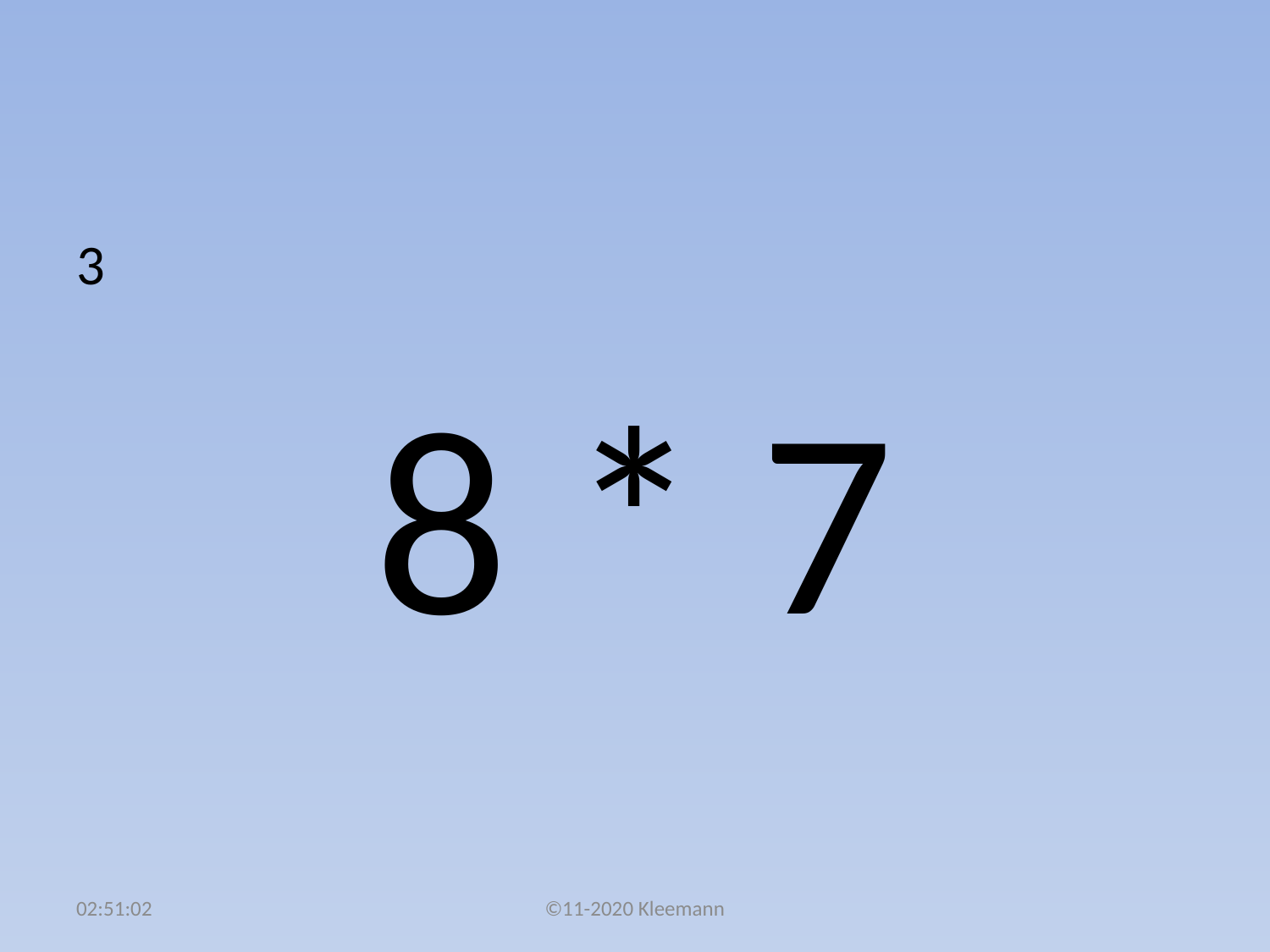

#
3
8 * 7
02:51:02
©11-2020 Kleemann